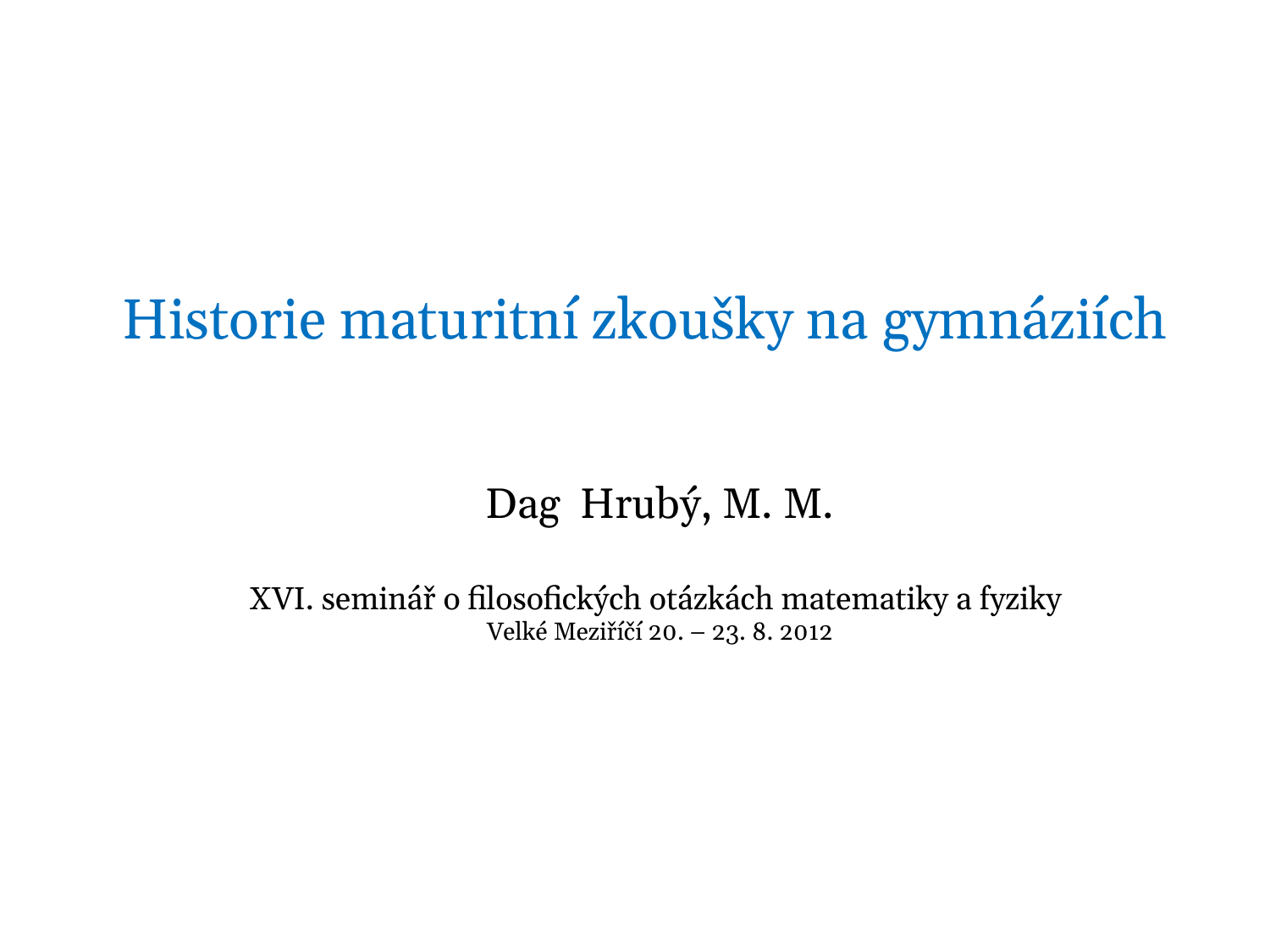

Historie maturitní zkoušky na gymnáziích

Dag  Hrubý, M. M.

XVI. seminář o filosofických otázkách matematiky a fyziky
Velké Meziříčí 20. – 23. 8. 2012